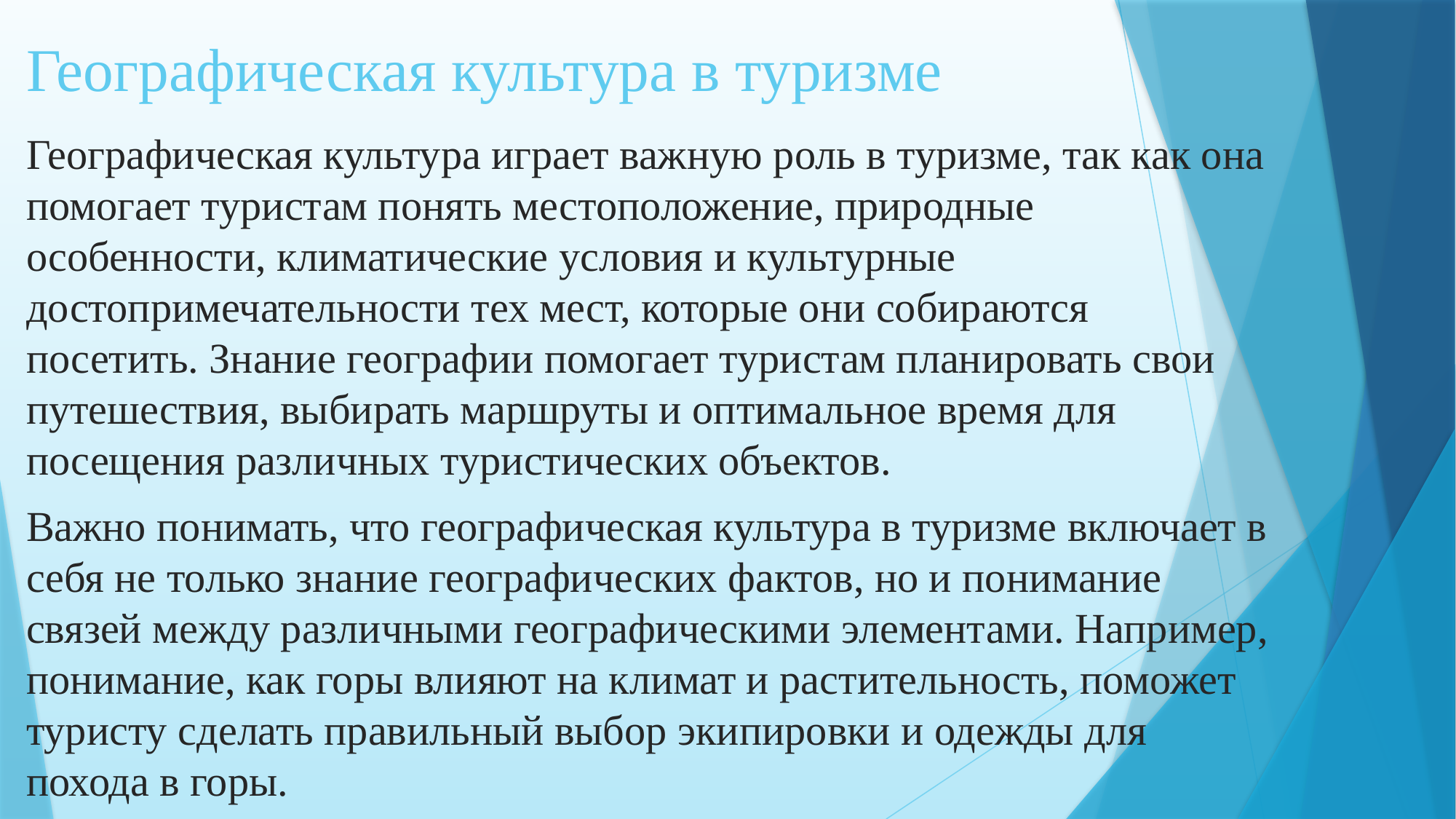

# Географическая культура в туризме
Географическая культура играет важную роль в туризме, так как она помогает туристам понять местоположение, природные особенности, климатические условия и культурные достопримечательности тех мест, которые они собираются посетить. Знание географии помогает туристам планировать свои путешествия, выбирать маршруты и оптимальное время для посещения различных туристических объектов.
Важно понимать, что географическая культура в туризме включает в себя не только знание географических фактов, но и понимание связей между различными географическими элементами. Например, понимание, как горы влияют на климат и растительность, поможет туристу сделать правильный выбор экипировки и одежды для похода в горы.